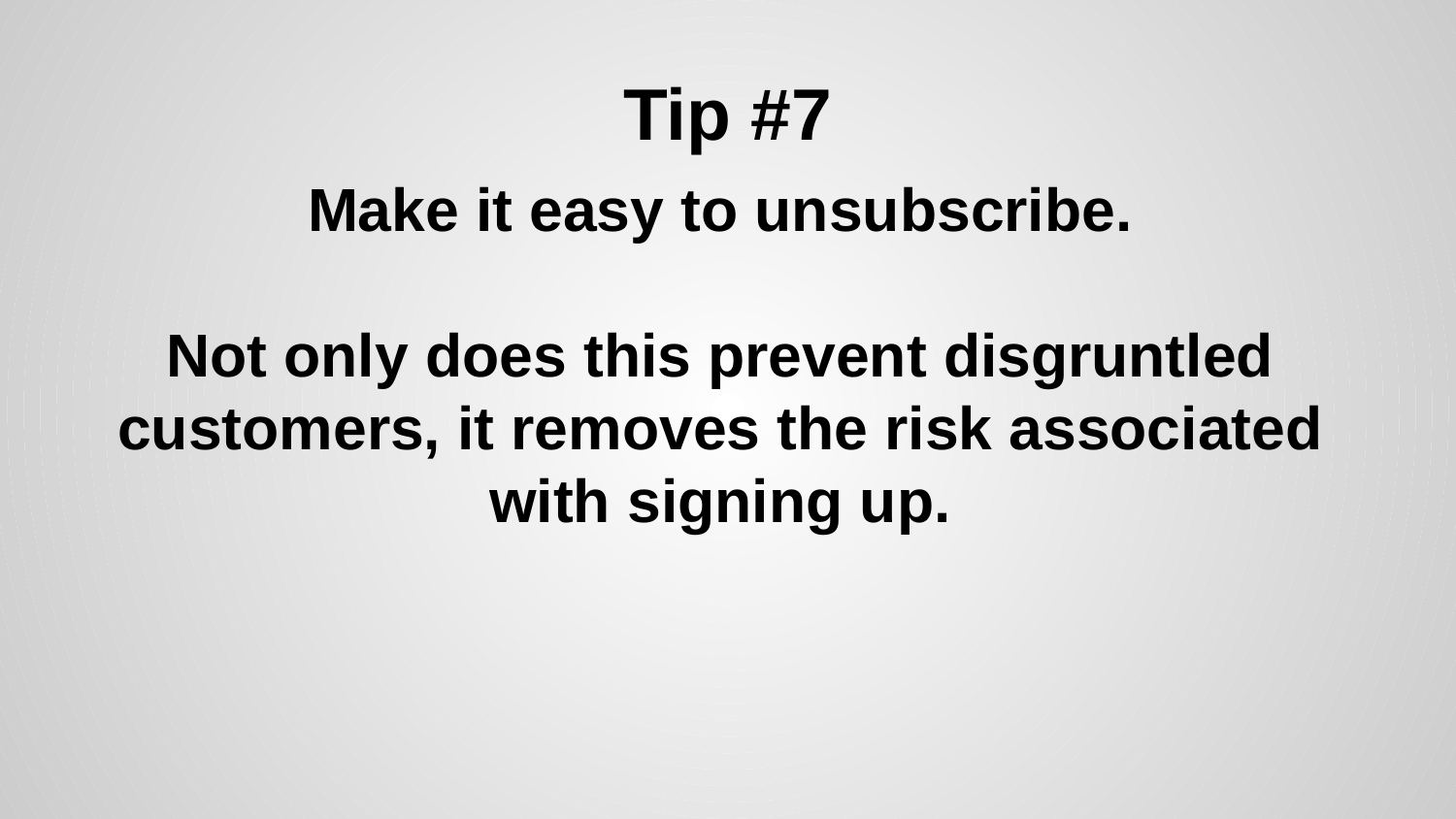

# Tip #7

Make it easy to unsubscribe.

Not only does this prevent disgruntled customers, it removes the risk associated with signing up.